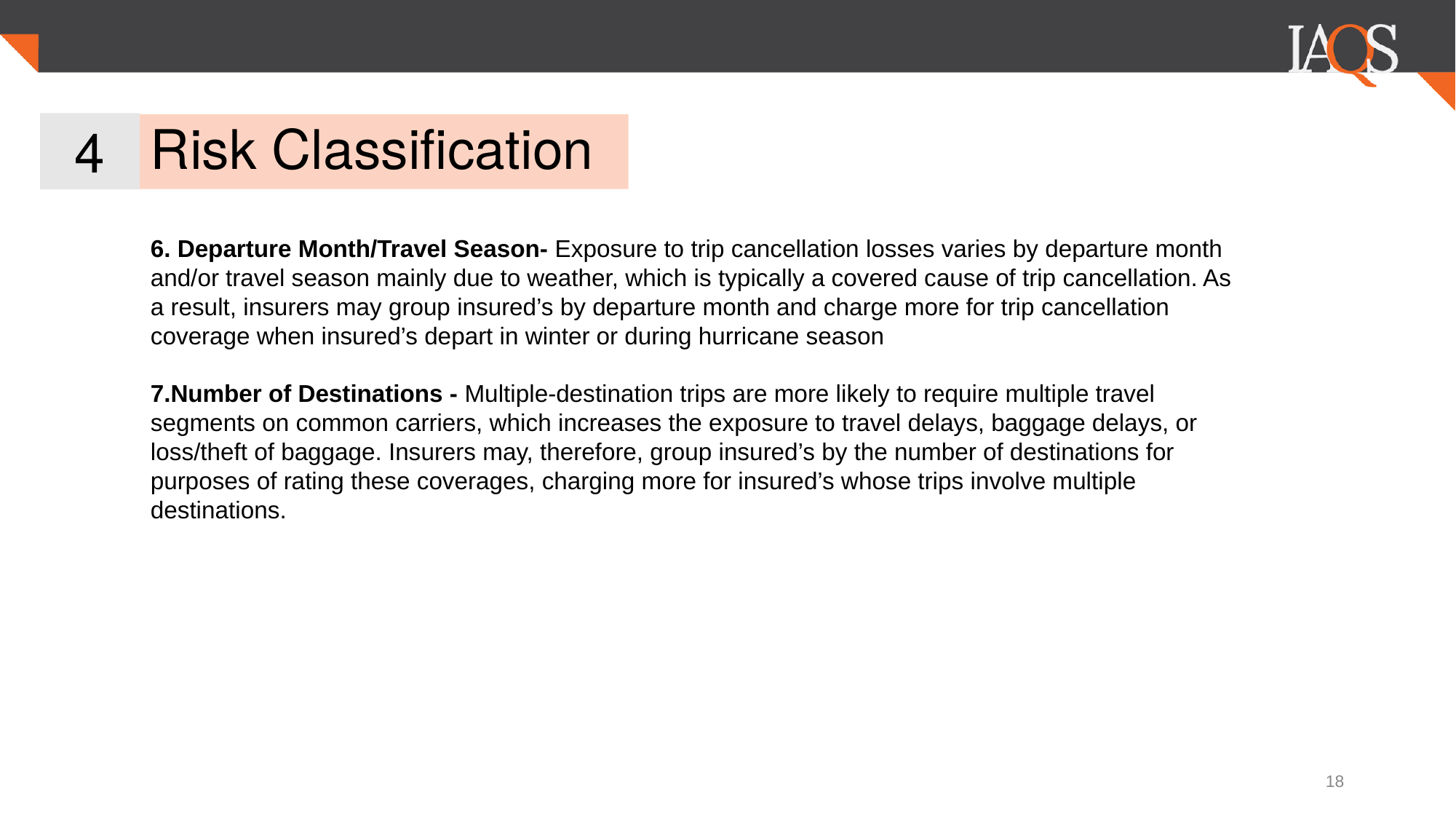

4
# Risk Classification
6. Departure Month/Travel Season- Exposure to trip cancellation losses varies by departure month and/or travel season mainly due to weather, which is typically a covered cause of trip cancellation. As a result, insurers may group insured’s by departure month and charge more for trip cancellation coverage when insured’s depart in winter or during hurricane season

7.Number of Destinations - Multiple-destination trips are more likely to require multiple travel segments on common carriers, which increases the exposure to travel delays, baggage delays, or loss/theft of baggage. Insurers may, therefore, group insured’s by the number of destinations for purposes of rating these coverages, charging more for insured’s whose trips involve multiple destinations.
18